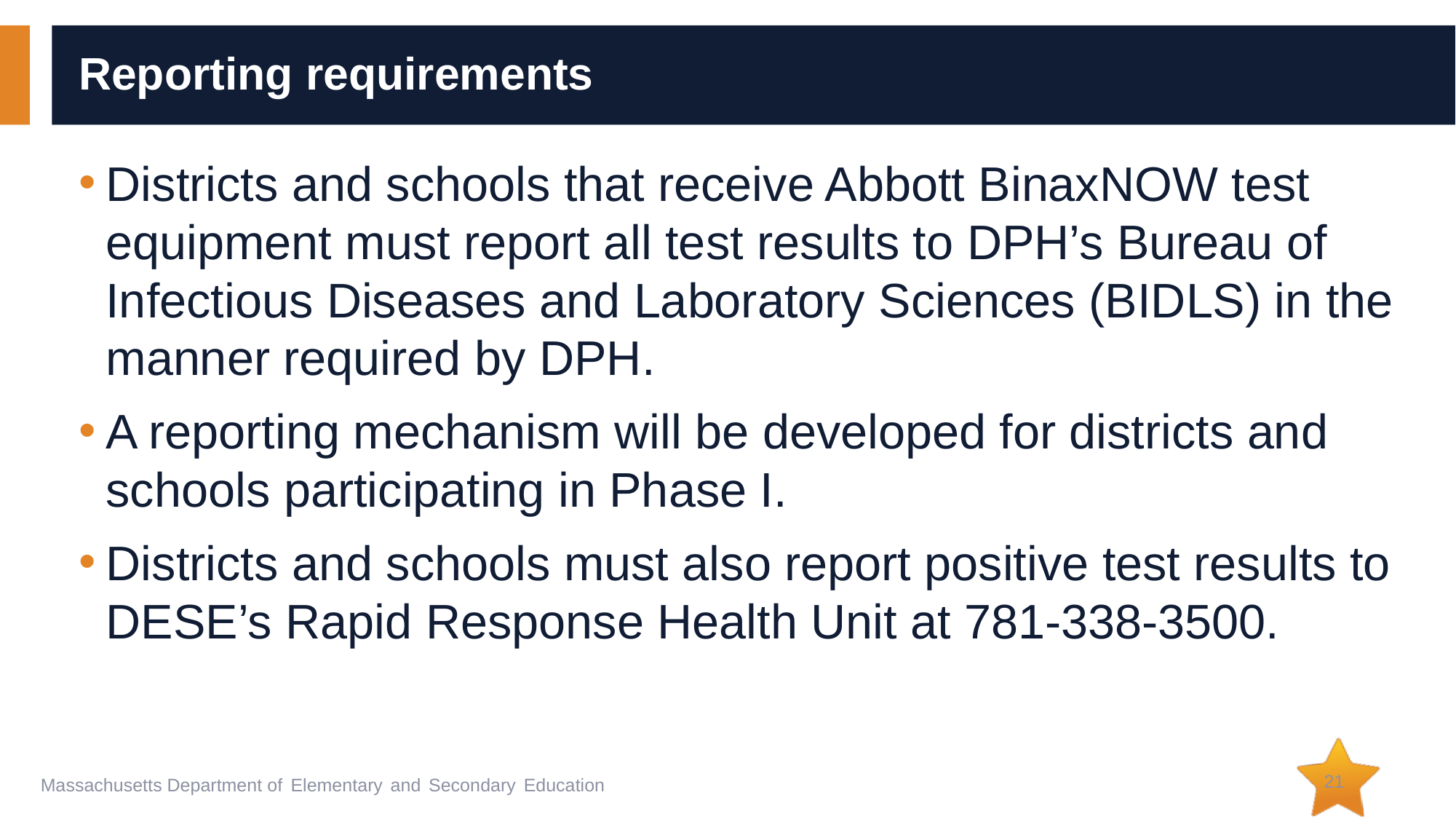

# Reporting requirements
Districts and schools that receive Abbott BinaxNOW test equipment must report all test results to DPH’s Bureau of Infectious Diseases and Laboratory Sciences (BIDLS) in the manner required by DPH.
A reporting mechanism will be developed for districts and schools participating in Phase I.
Districts and schools must also report positive test results to DESE’s Rapid Response Health Unit at 781-338-3500.
21